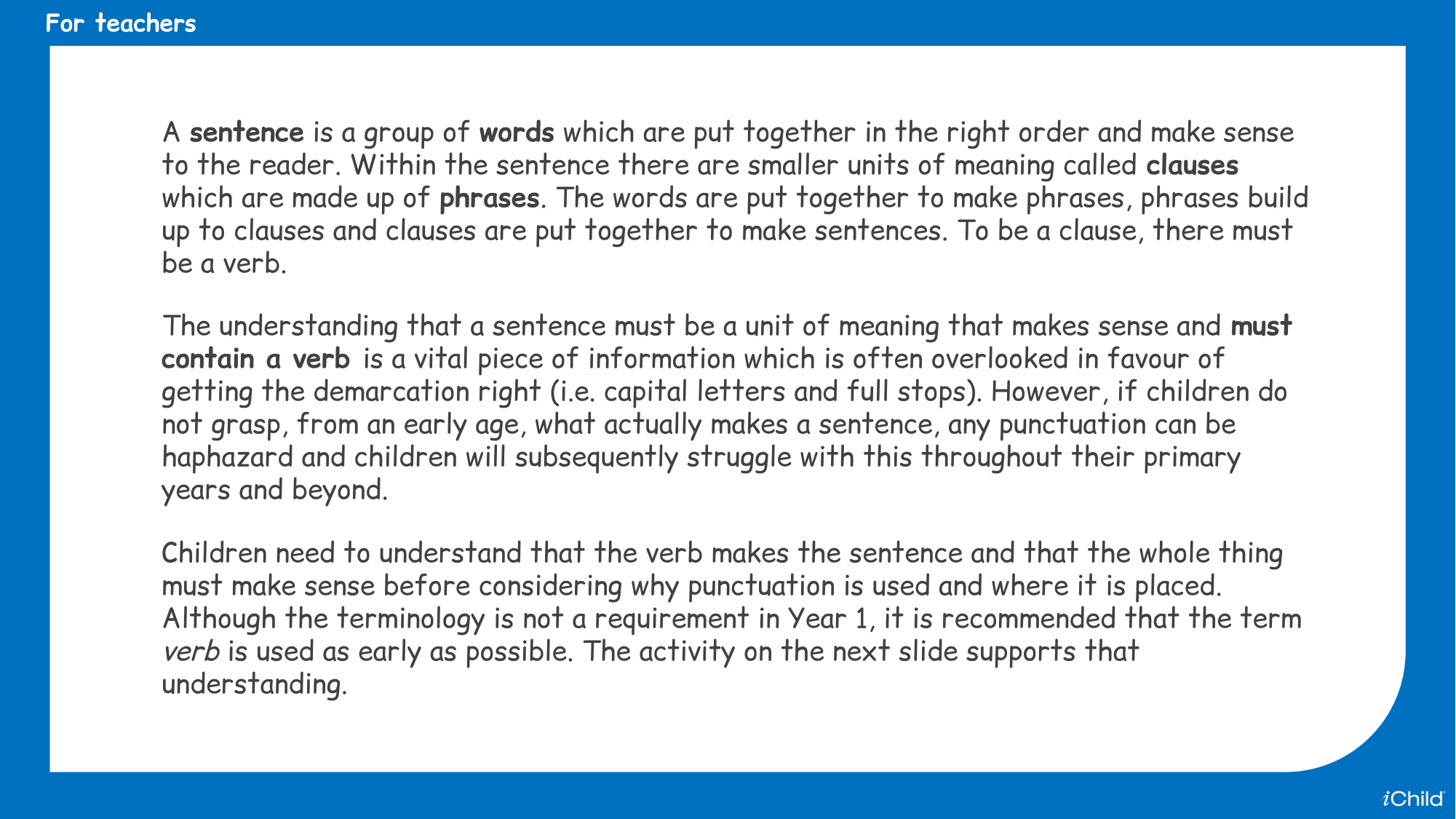

For teachers
A sentence is a group of words which are put together in the right order and make sense to the reader. Within the sentence there are smaller units of meaning called clauses which are made up of phrases. The words are put together to make phrases, phrases build up to clauses and clauses are put together to make sentences. To be a clause, there must be a verb.
The understanding that a sentence must be a unit of meaning that makes sense and must contain a verb is a vital piece of information which is often overlooked in favour of getting the demarcation right (i.e. capital letters and full stops). However, if children do not grasp, from an early age, what actually makes a sentence, any punctuation can be haphazard and children will subsequently struggle with this throughout their primary years and beyond.
Children need to understand that the verb makes the sentence and that the whole thing must make sense before considering why punctuation is used and where it is placed. Although the terminology is not a requirement in Year 1, it is recommended that the term verb is used as early as possible. The activity on the next slide supports that understanding.